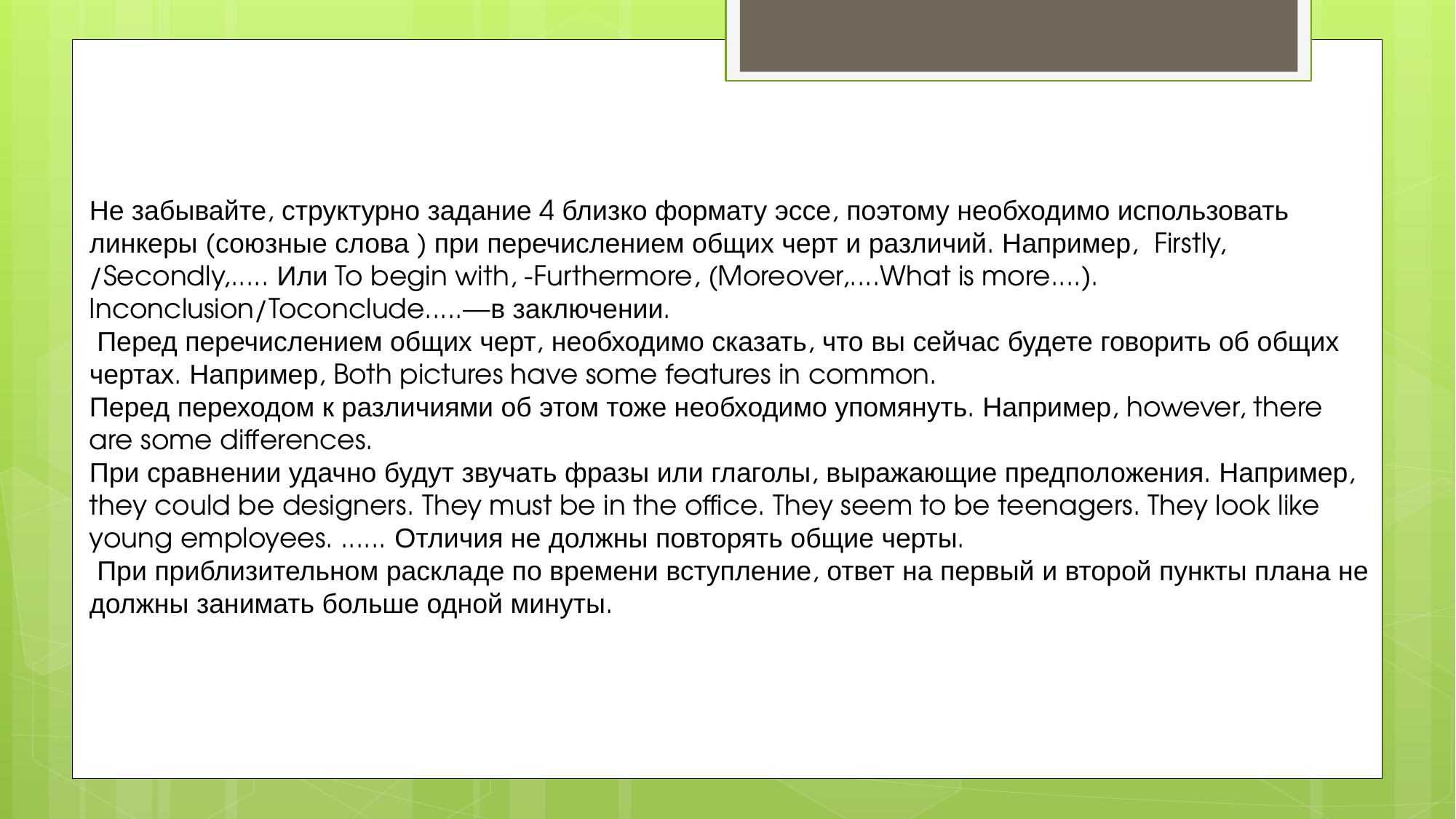

Не забывайте, структурно задание 4 близко формату эссе, поэтому необходимо использовать линкеры (союзные слова ) при перечислением общих черт и различий. Например,  Firstly, /Secondly,..... Или To begin with, -Furthermore, (Moreover,....What is more....). Inconclusion/Toconclude.....—в заключении.
 Перед перечислением общих черт, необходимо сказать, что вы сейчас будете говорить об общих чертах. Например, Both pictures have some features in common.
Перед переходом к различиями об этом тоже необходимо упомянуть. Например, however, there are some differences.
При сравнении удачно будут звучать фразы или глаголы, выражающие предположения. Например, they could be designers. They must be in the office. They seem to be teenagers. They look like young employees. ...... Отличия не должны повторять общие черты.
 При приблизительном раскладе по времени вступление, ответ на первый и второй пункты плана не должны занимать больше одной минуты.